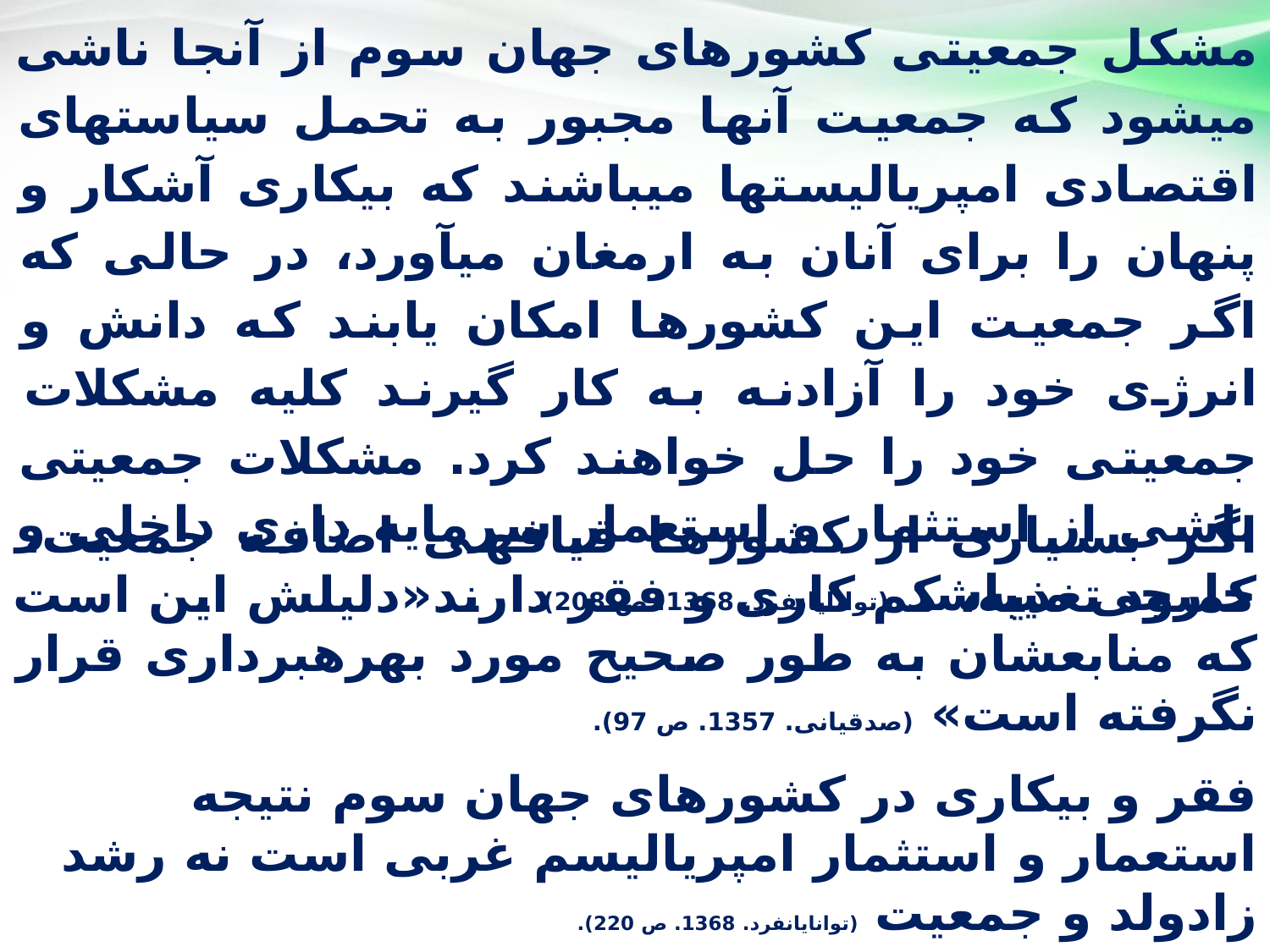

مشکل جمعیتی کشورهای جهان سوم از آنجا ناشی می­شود که جمعیت آنها مجبور به تحمل سیاست­های اقتصادی امپریالیست­ها می­باشند که بیکاری آشکار و پنهان را برای آنان به ارمغان می­آورد، در حالی که اگر جمعیت این کشورها امکان یابند که دانش و انرژی خود را آزادنه به کار گیرند کلیه مشکلات جمعیتی خود را حل خواهند کرد. مشکلات جمعیتی ناشی از استثمار و استعمار سرمایه داری داخلی و خارجی می­باشد (توانایان­فرد. 1368. ص 208).
اگر بسیاری از کشورها قیافه­ی اضافه جمعیت، کمبود تغذیه، کم کاری و فقر دارند«دلیلش این است که منابع­شان به طور صحیح مورد بهره­برداری قرار نگرفته است» (صدقیانی. 1357. ص 97).
فقر و بیکاری در کشورهای جهان سوم نتیجه استعمار و استثمار امپریالیسم غربی است نه رشد زادولد و جمعیت (توانایان­فرد. 1368. ص 220).